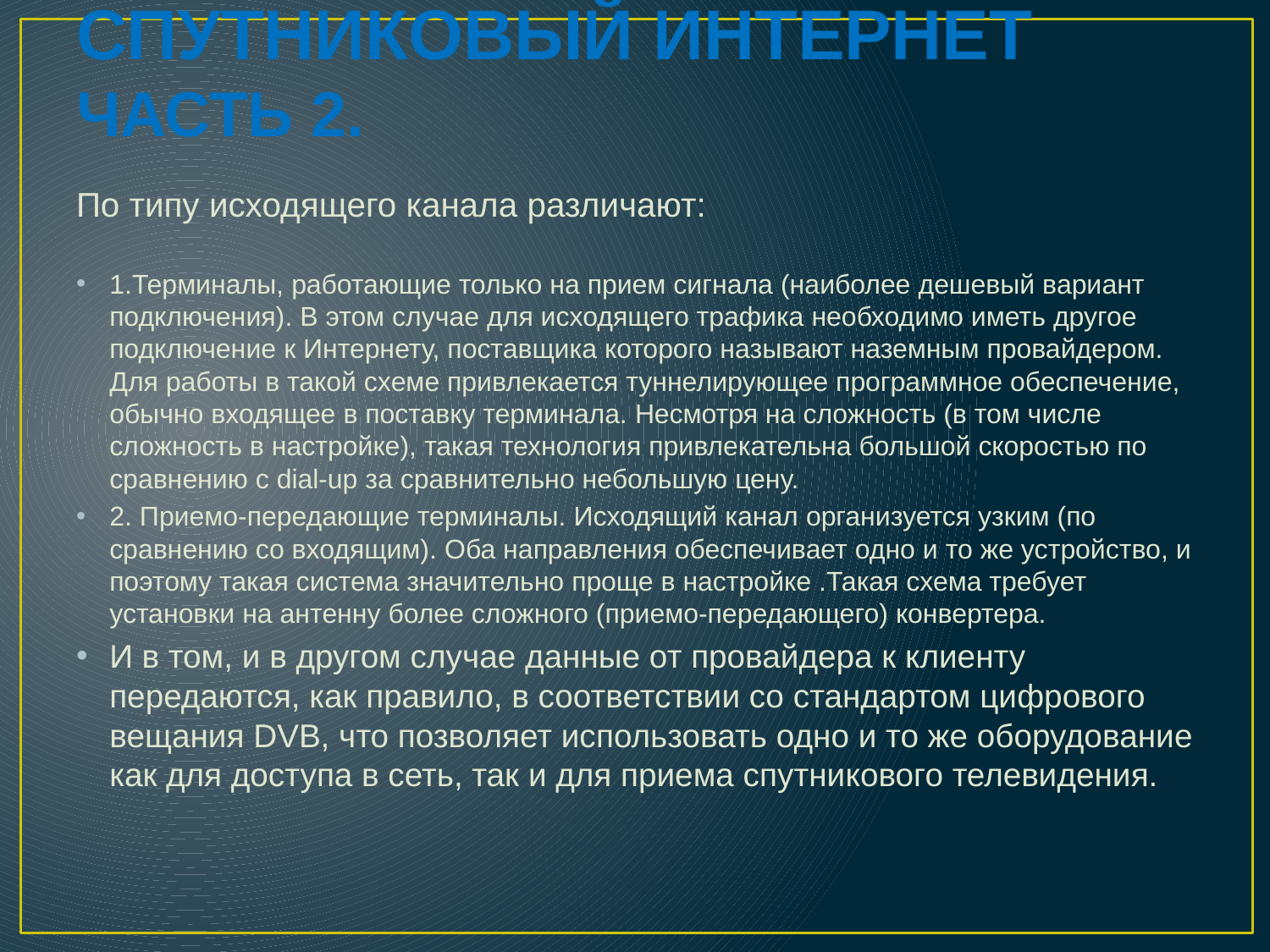

# Спутниковый Интернет часть 2.
По типу исходящего канала различают:

1.Терминалы, работающие только на прием сигнала (наиболее дешевый вариант подключения). В этом случае для исходящего трафика необходимо иметь другое подключение к Интернету, поставщика которого называют наземным провайдером. Для работы в такой схеме привлекается туннелирующее программное обеспечение, обычно входящее в поставку терминала. Несмотря на сложность (в том числе сложность в настройке), такая технология привлекательна большой скоростью по сравнению с dial-up за сравнительно небольшую цену.
2. Приемо-передающие терминалы. Исходящий канал организуется узким (по сравнению со входящим). Оба направления обеспечивает одно и то же устройство, и поэтому такая система значительно проще в настройке .Такая схема требует установки на антенну более сложного (приемо-передающего) конвертера.
И в том, и в другом случае данные от провайдера к клиенту передаются, как правило, в соответствии со стандартом цифрового вещания DVB, что позволяет использовать одно и то же оборудование как для доступа в сеть, так и для приема спутникового телевидения.